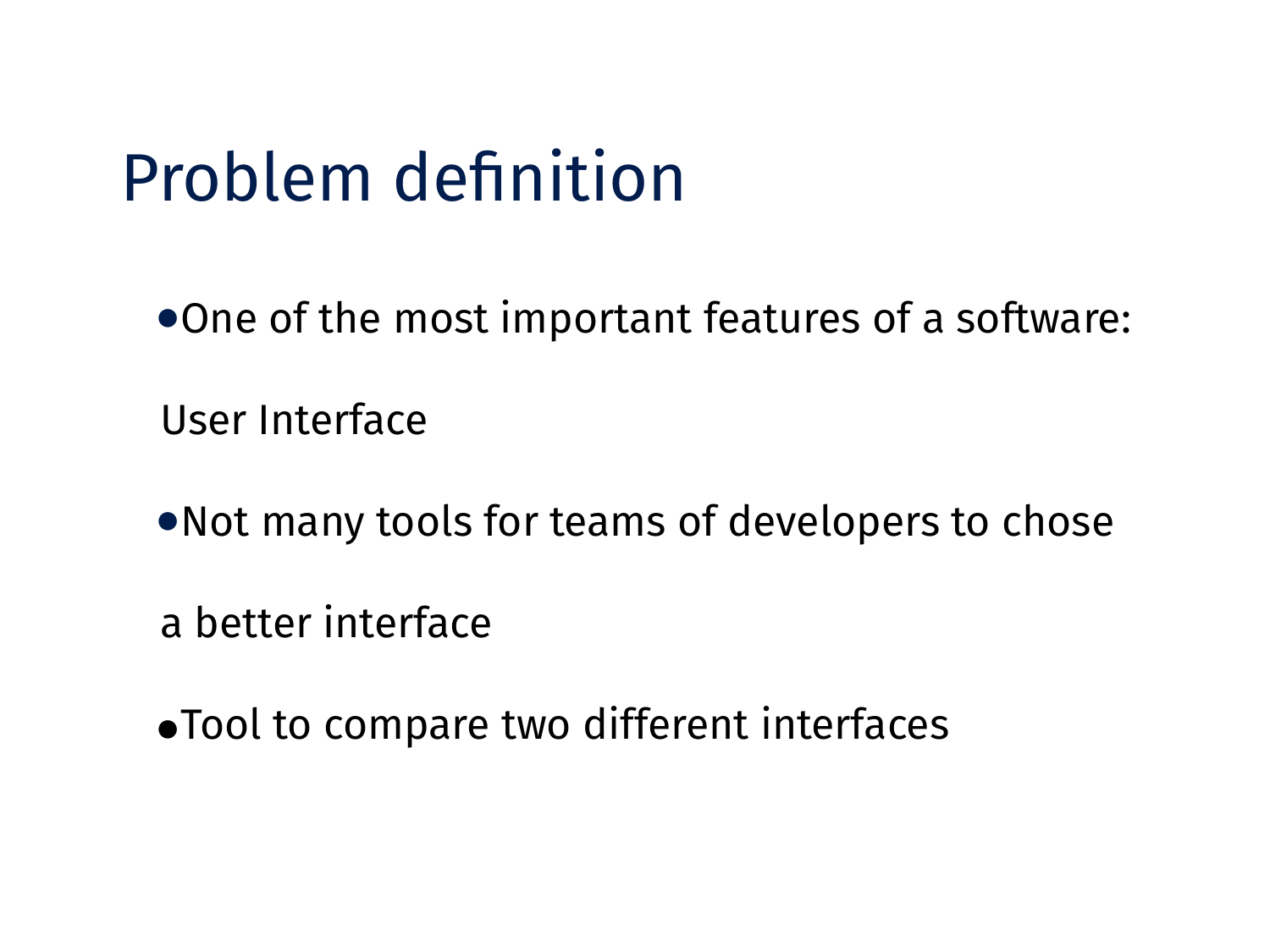

# Problem definition
One of the most important features of a software: User Interface
Not many tools for teams of developers to chose a better interface
Tool to compare two different interfaces